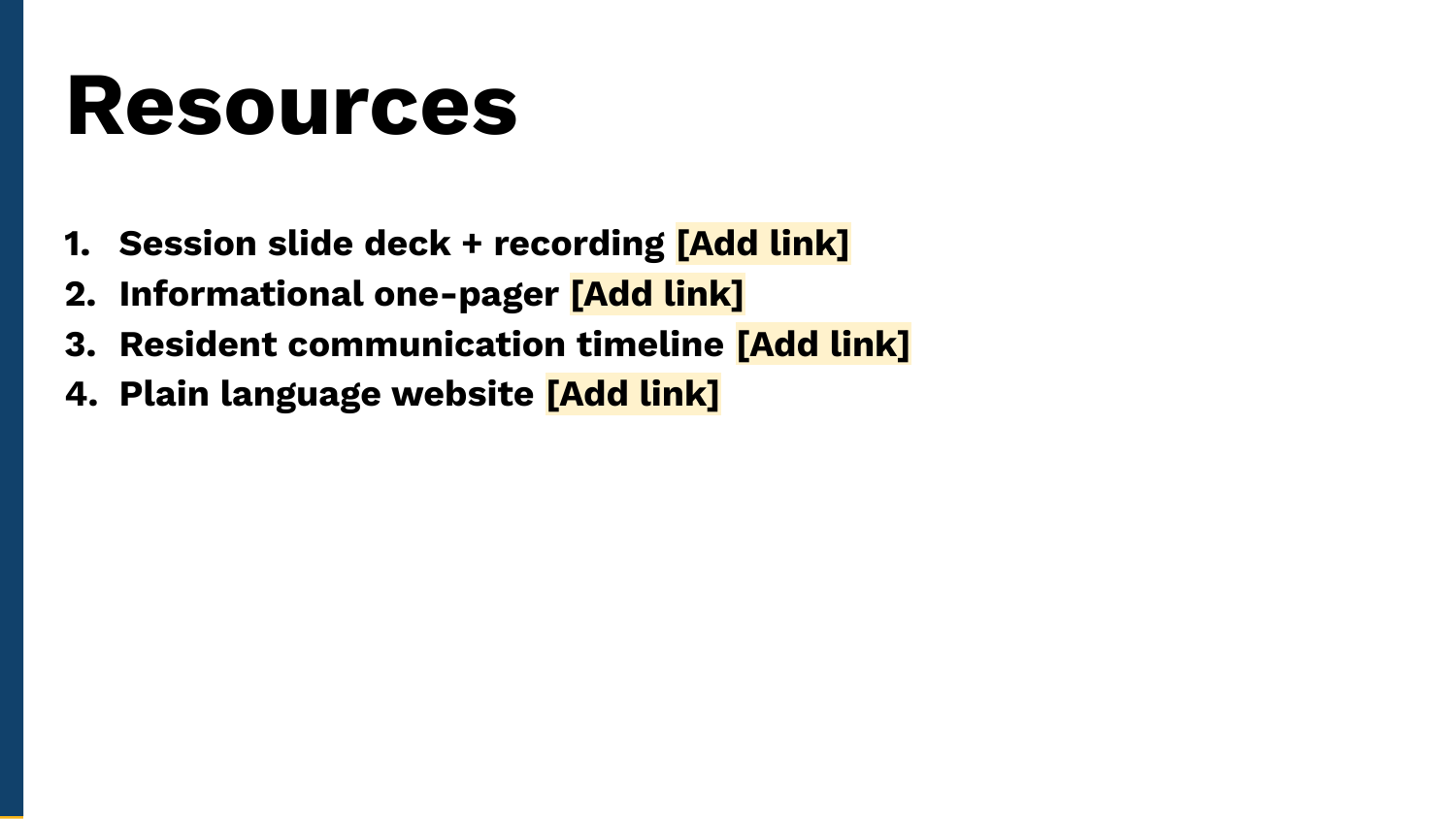

Resources
Session slide deck + recording [Add link]
Informational one-pager [Add link]
Resident communication timeline [Add link]
Plain language website [Add link]